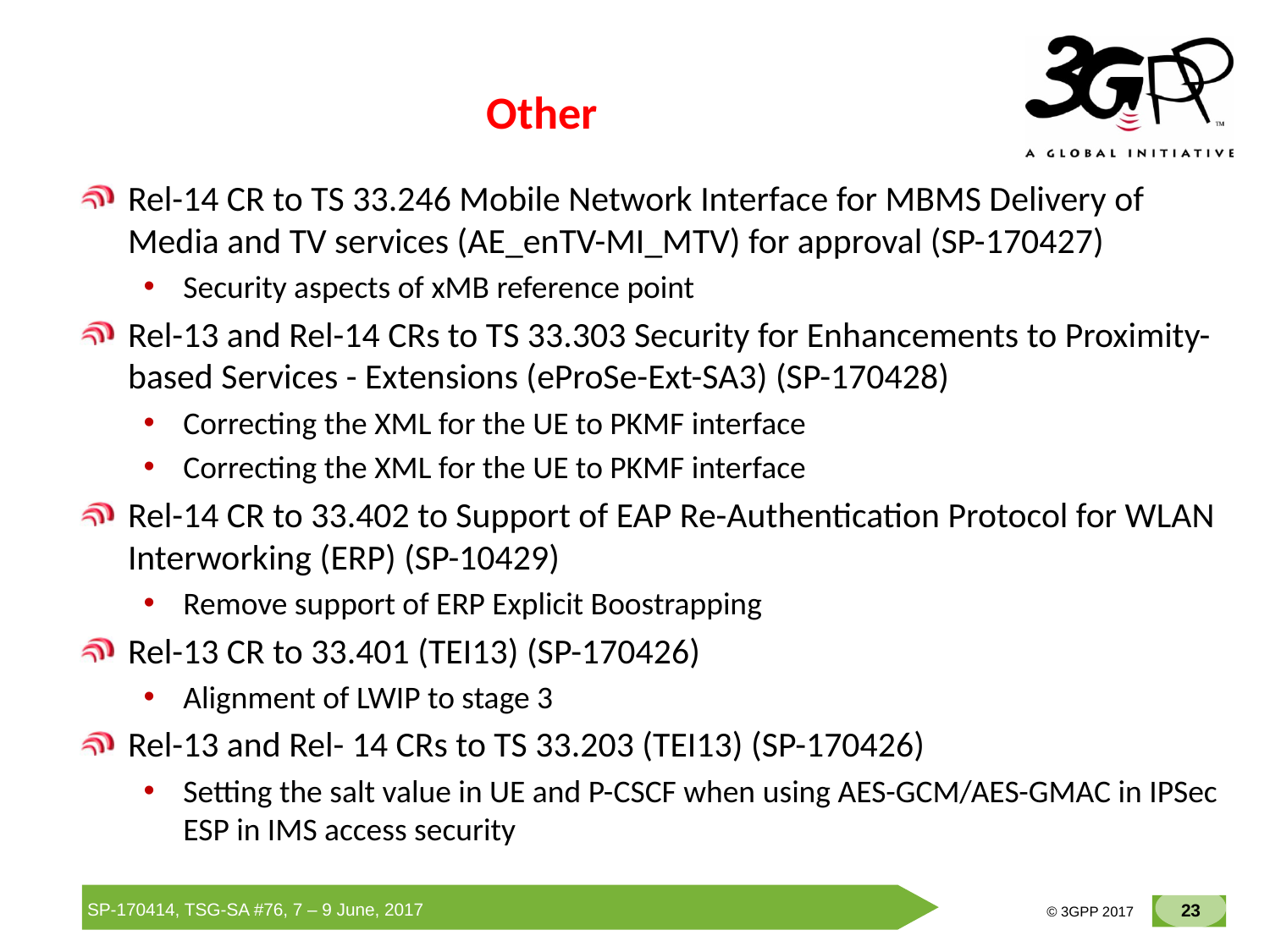

# Other
Rel-14 CR to TS 33.246 Mobile Network Interface for MBMS Delivery of Media and TV services (AE_enTV-MI_MTV) for approval (SP-170427)
Security aspects of xMB reference point
Rel-13 and Rel-14 CRs to TS 33.303 Security for Enhancements to Proximity-based Services - Extensions (eProSe-Ext-SA3) (SP-170428)
Correcting the XML for the UE to PKMF interface
Correcting the XML for the UE to PKMF interface
Rel-14 CR to 33.402 to Support of EAP Re-Authentication Protocol for WLAN Interworking (ERP) (SP-10429)
Remove support of ERP Explicit Boostrapping
Rel-13 CR to 33.401 (TEI13) (SP-170426)
Alignment of LWIP to stage 3
Rel-13 and Rel- 14 CRs to TS 33.203 (TEI13) (SP-170426)
Setting the salt value in UE and P-CSCF when using AES-GCM/AES-GMAC in IPSec ESP in IMS access security